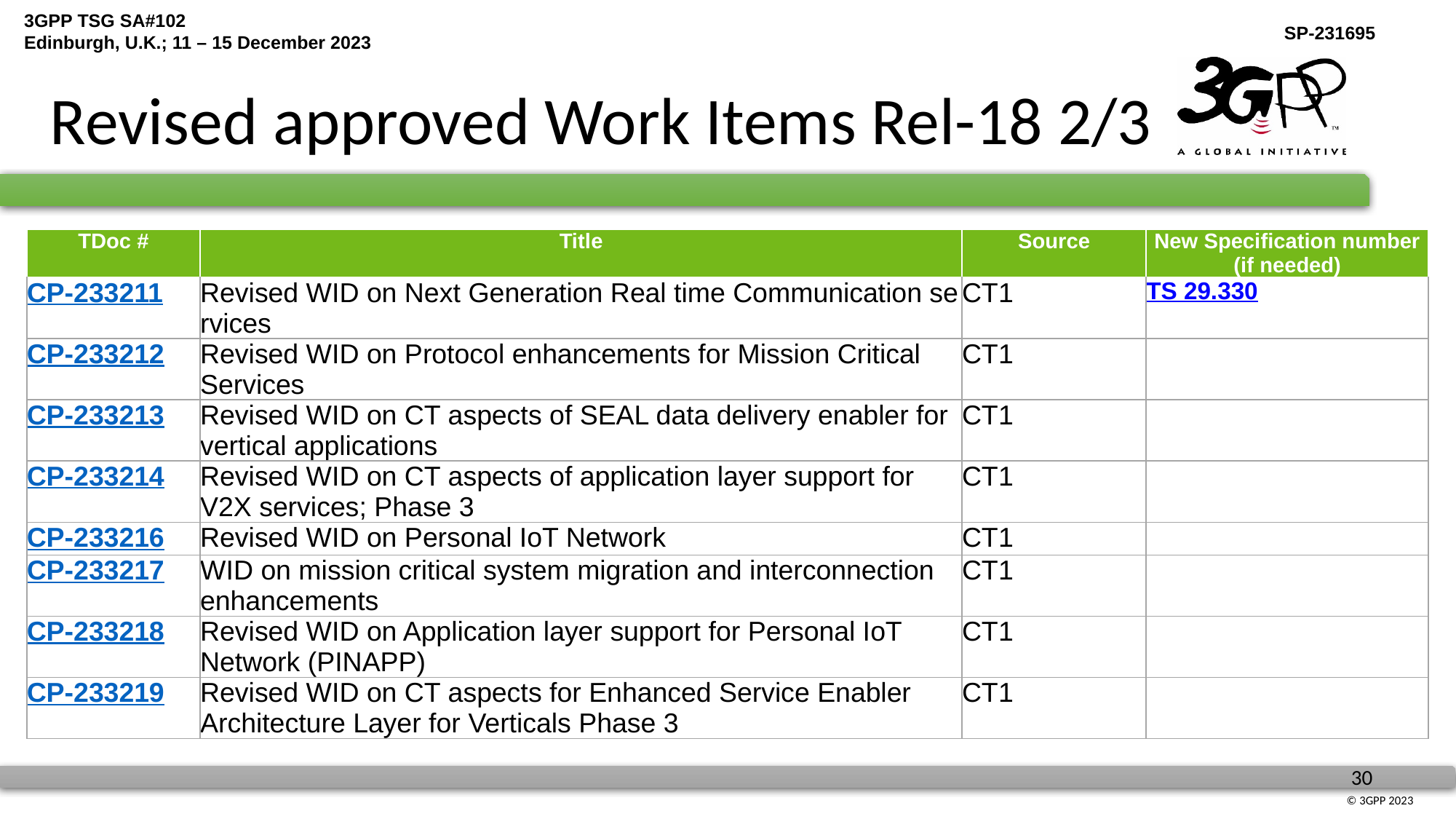

# Revised approved Work Items Rel-18 2/3
| TDoc # | Title | Source | New Specification number (if needed) |
| --- | --- | --- | --- |
| CP-233211 | Revised WID on Next Generation Real time Communication services | CT1 | TS 29.330 |
| CP-233212 | Revised WID on Protocol enhancements for Mission Critical Services | CT1 |  |
| CP-233213 | Revised WID on CT aspects of SEAL data delivery enabler for vertical applications | CT1 |  |
| CP-233214 | Revised WID on CT aspects of application layer support for V2X services; Phase 3 | CT1 |  |
| CP-233216 | Revised WID on Personal IoT Network | CT1 |  |
| CP-233217 | WID on mission critical system migration and interconnection enhancements | CT1 |  |
| CP-233218 | Revised WID on Application layer support for Personal IoT Network (PINAPP) | CT1 |  |
| CP-233219 | Revised WID on CT aspects for Enhanced Service Enabler Architecture Layer for Verticals Phase 3 | CT1 |  |